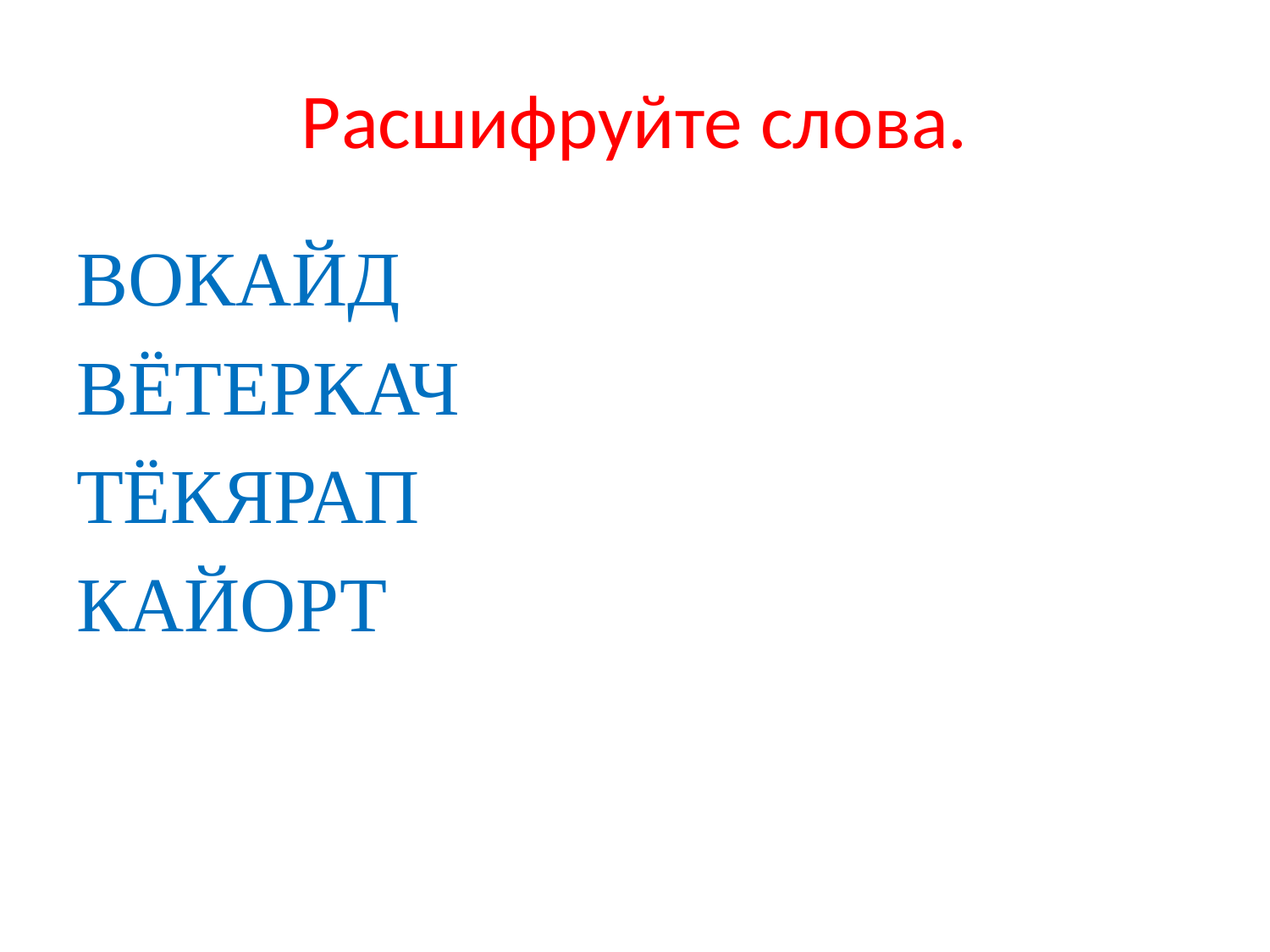

# Расшифруйте слова.
ВОКАЙД
ВЁТЕРКАЧ
ТЁКЯРАП
КАЙОРТ